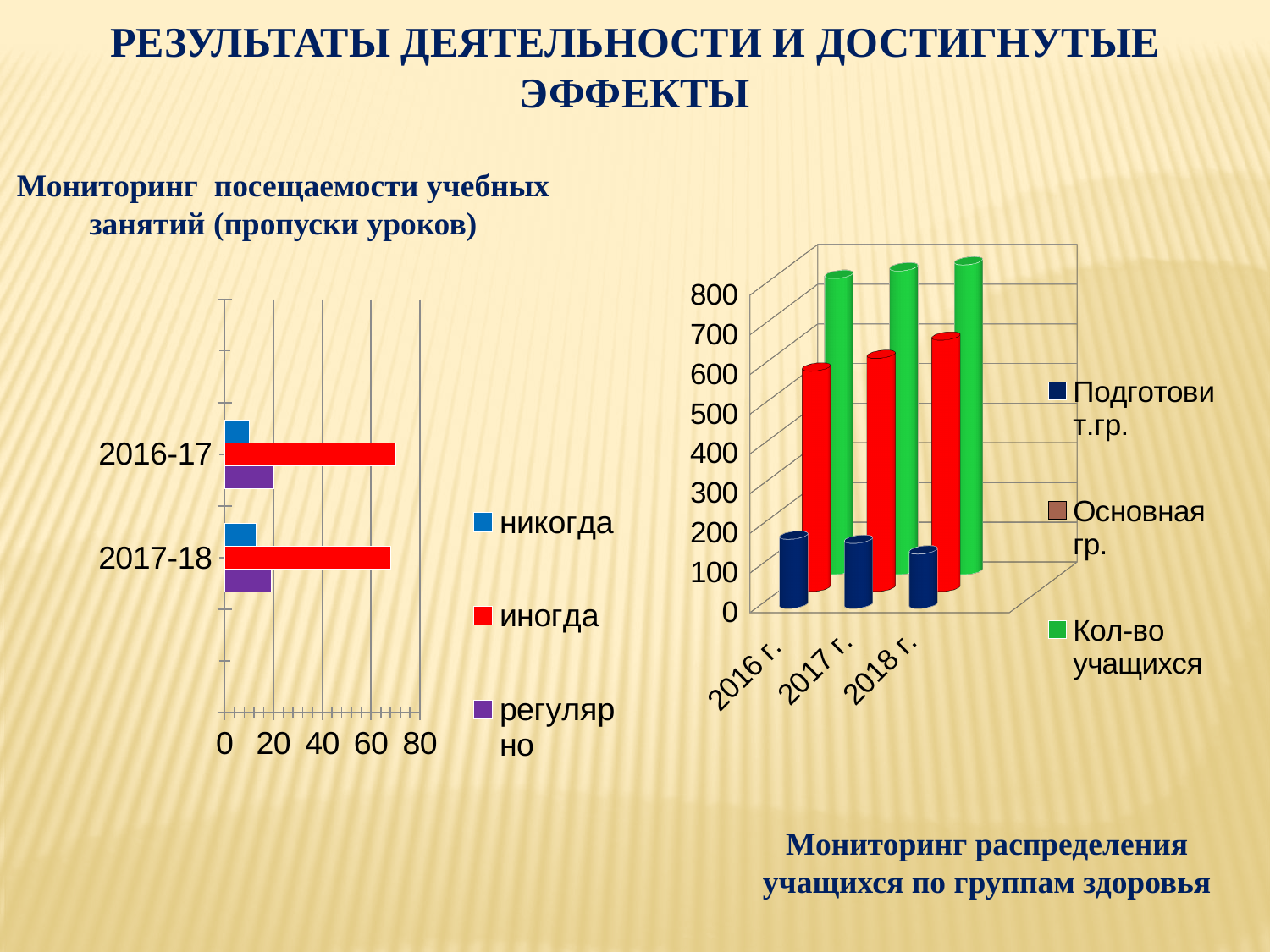

# Результаты деятельности и достигнутые эффекты
Мониторинг  посещаемости учебных занятий (пропуски уроков)

[unsupported chart]

### Chart

| Category | регулярно | иногда | никогда |
|---|---|---|---|
|  | None | None | None |
| 2017-18 | 19.0 | 68.0 | 13.0 |
| 2016-17 | 20.0 | 70.0 | 10.0 |
Мониторинг распределения учащихся по группам здоровья